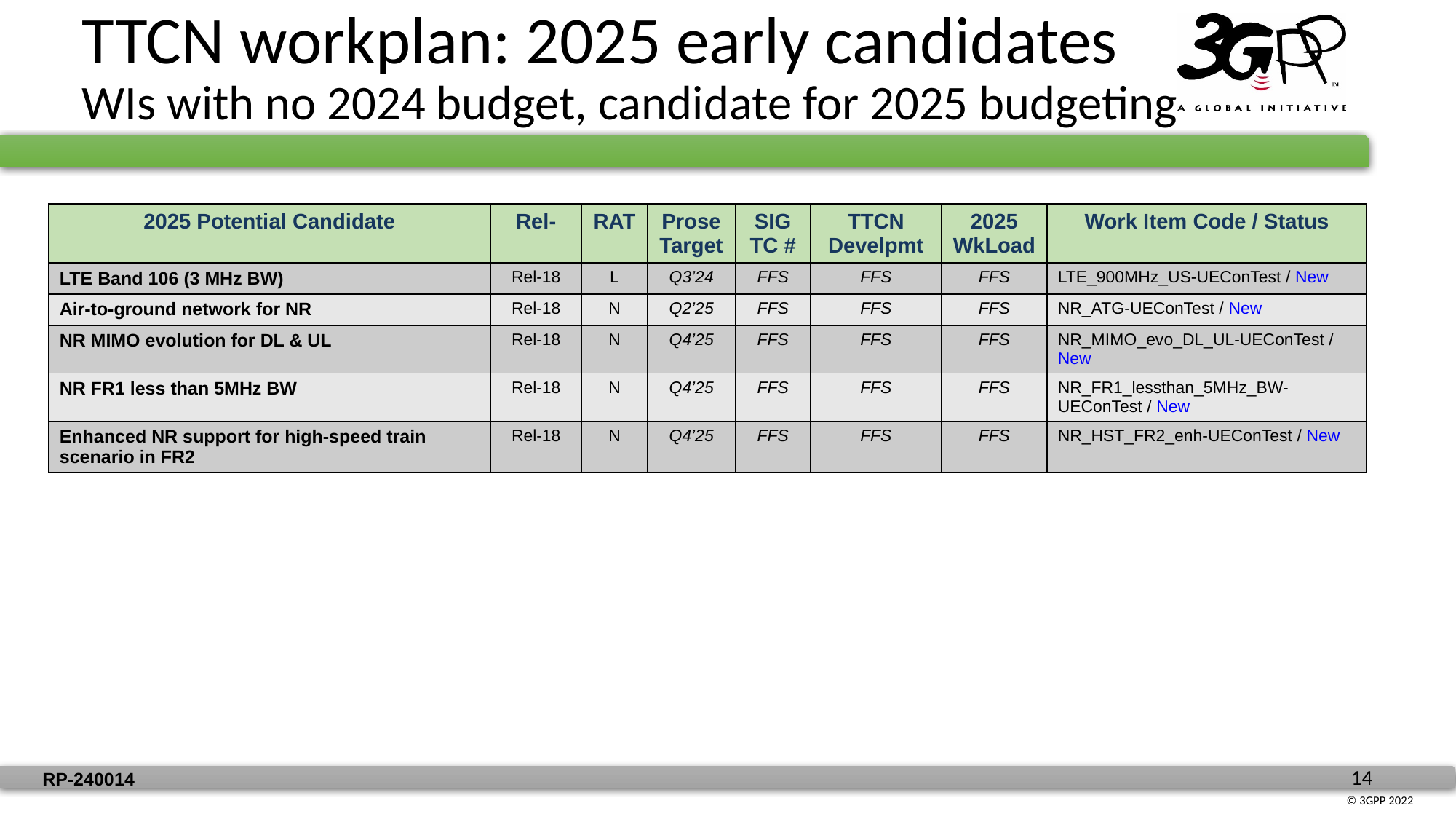

TTCN workplan: 2025 early candidates
WIs with no 2024 budget, candidate for 2025 budgeting
| 2025 Potential Candidate | Rel- | RAT | Prose Target | SIG TC # | TTCN Develpmt | 2025 WkLoad | Work Item Code / Status |
| --- | --- | --- | --- | --- | --- | --- | --- |
| LTE Band 106 (3 MHz BW) | Rel-18 | L | Q3’24 | FFS | FFS | FFS | LTE\_900MHz\_US-UEConTest / New |
| Air-to-ground network for NR | Rel-18 | N | Q2’25 | FFS | FFS | FFS | NR\_ATG-UEConTest / New |
| NR MIMO evolution for DL & UL | Rel-18 | N | Q4’25 | FFS | FFS | FFS | NR\_MIMO\_evo\_DL\_UL-UEConTest / New |
| NR FR1 less than 5MHz BW | Rel-18 | N | Q4’25 | FFS | FFS | FFS | NR\_FR1\_lessthan\_5MHz\_BW-UEConTest / New |
| Enhanced NR support for high-speed train scenario in FR2 | Rel-18 | N | Q4’25 | FFS | FFS | FFS | NR\_HST\_FR2\_enh-UEConTest / New |